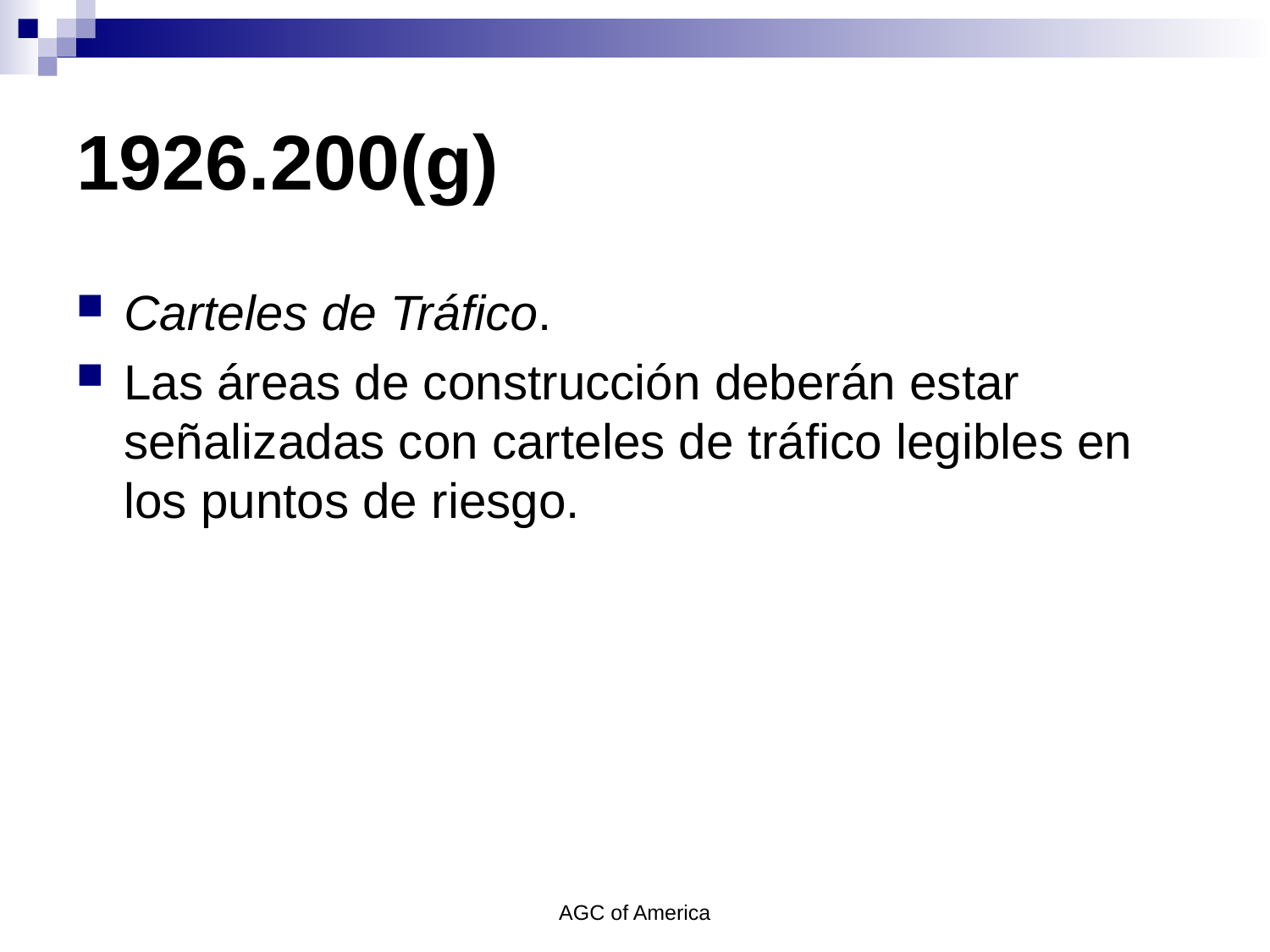

# 1926.200(g)
Carteles de Tráfico.
Las áreas de construcción deberán estar señalizadas con carteles de tráfico legibles en los puntos de riesgo.

AGC of America